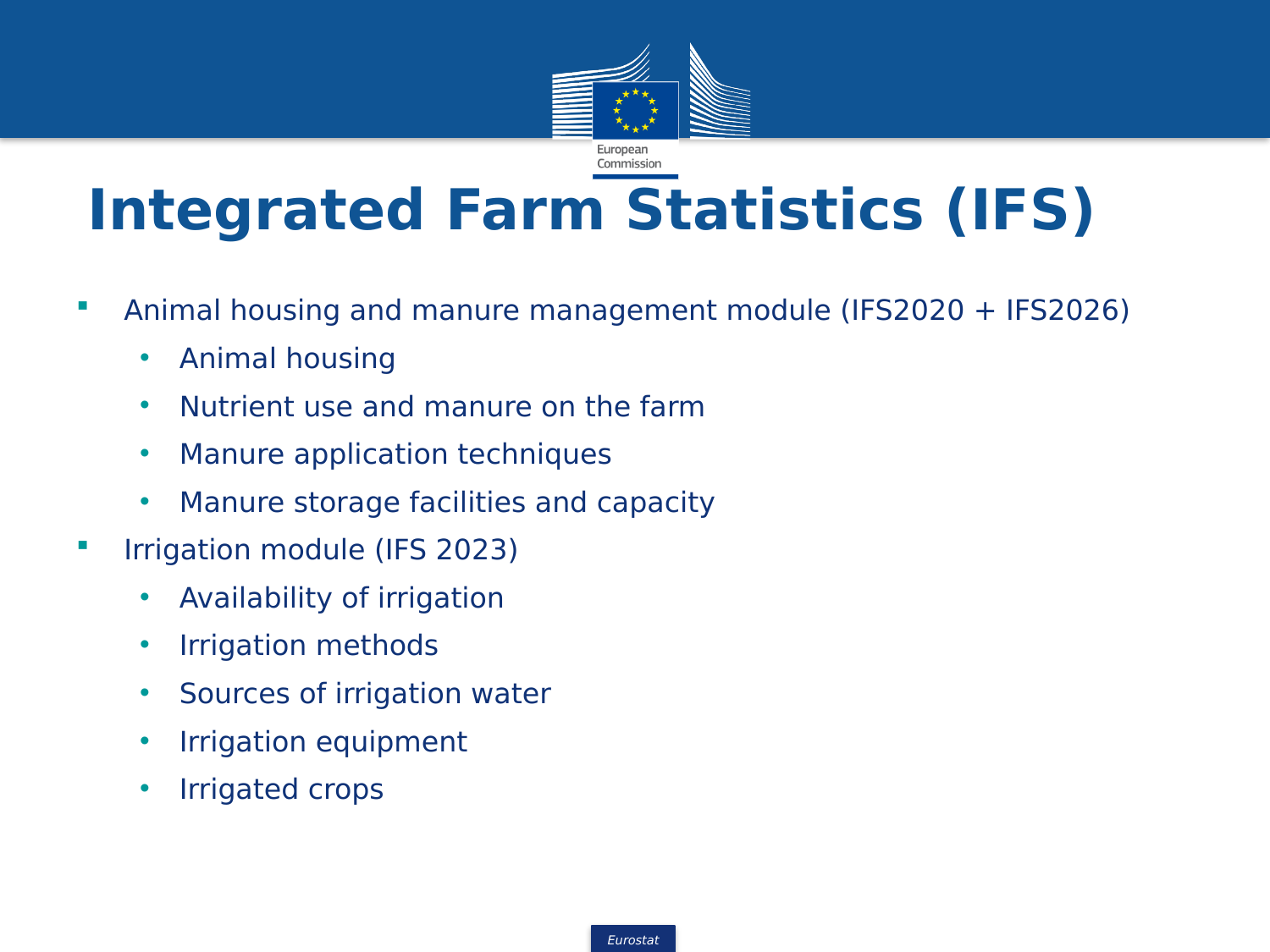

# Integrated Farm Statistics (IFS)
Animal housing and manure management module (IFS2020 + IFS2026)
Animal housing
Nutrient use and manure on the farm
Manure application techniques
Manure storage facilities and capacity
Irrigation module (IFS 2023)
Availability of irrigation
Irrigation methods
Sources of irrigation water
Irrigation equipment
Irrigated crops